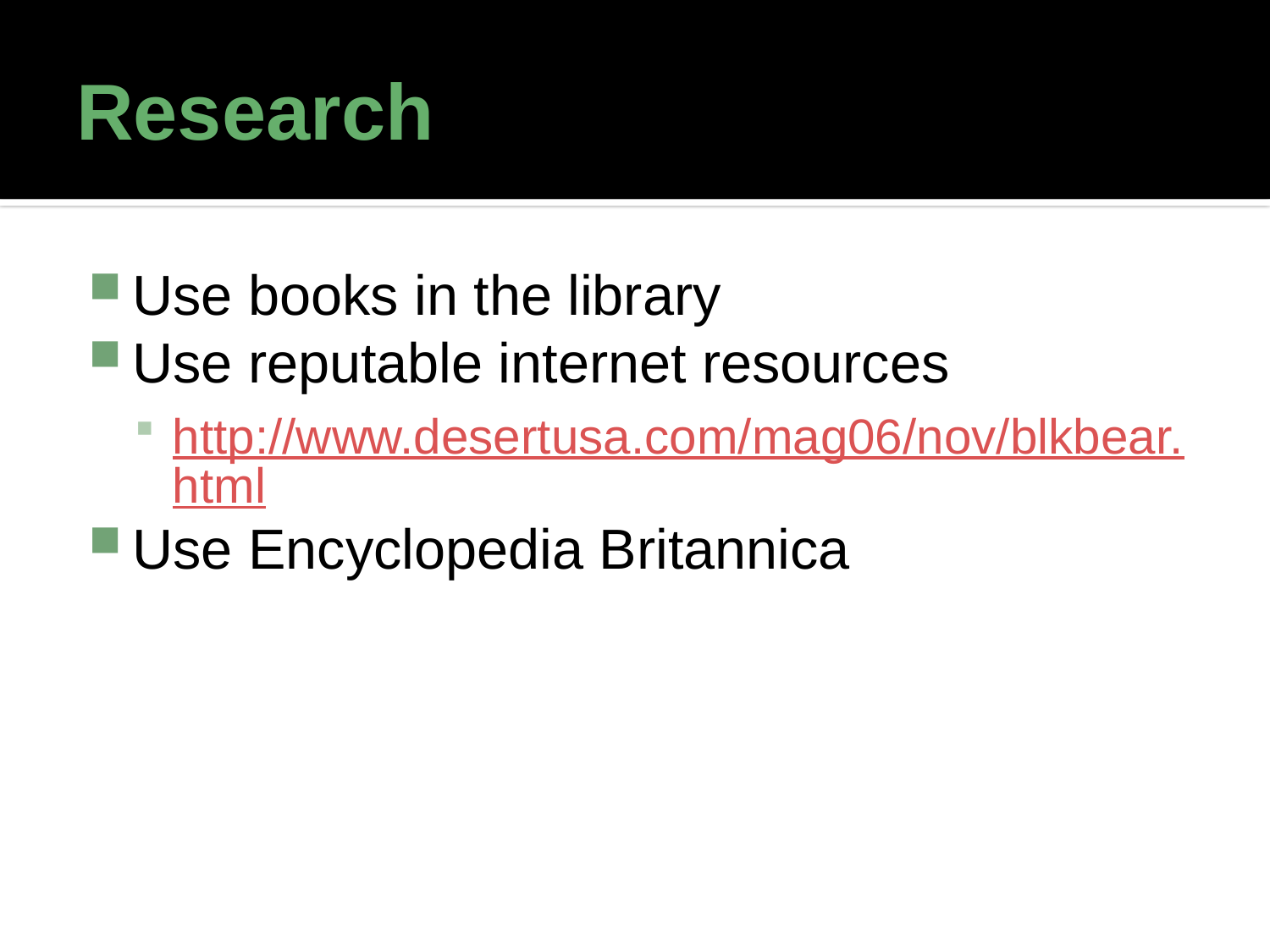

# Research
Use books in the library
Use reputable internet resources
http://www.desertusa.com/mag06/nov/blkbear.html
Use Encyclopedia Britannica